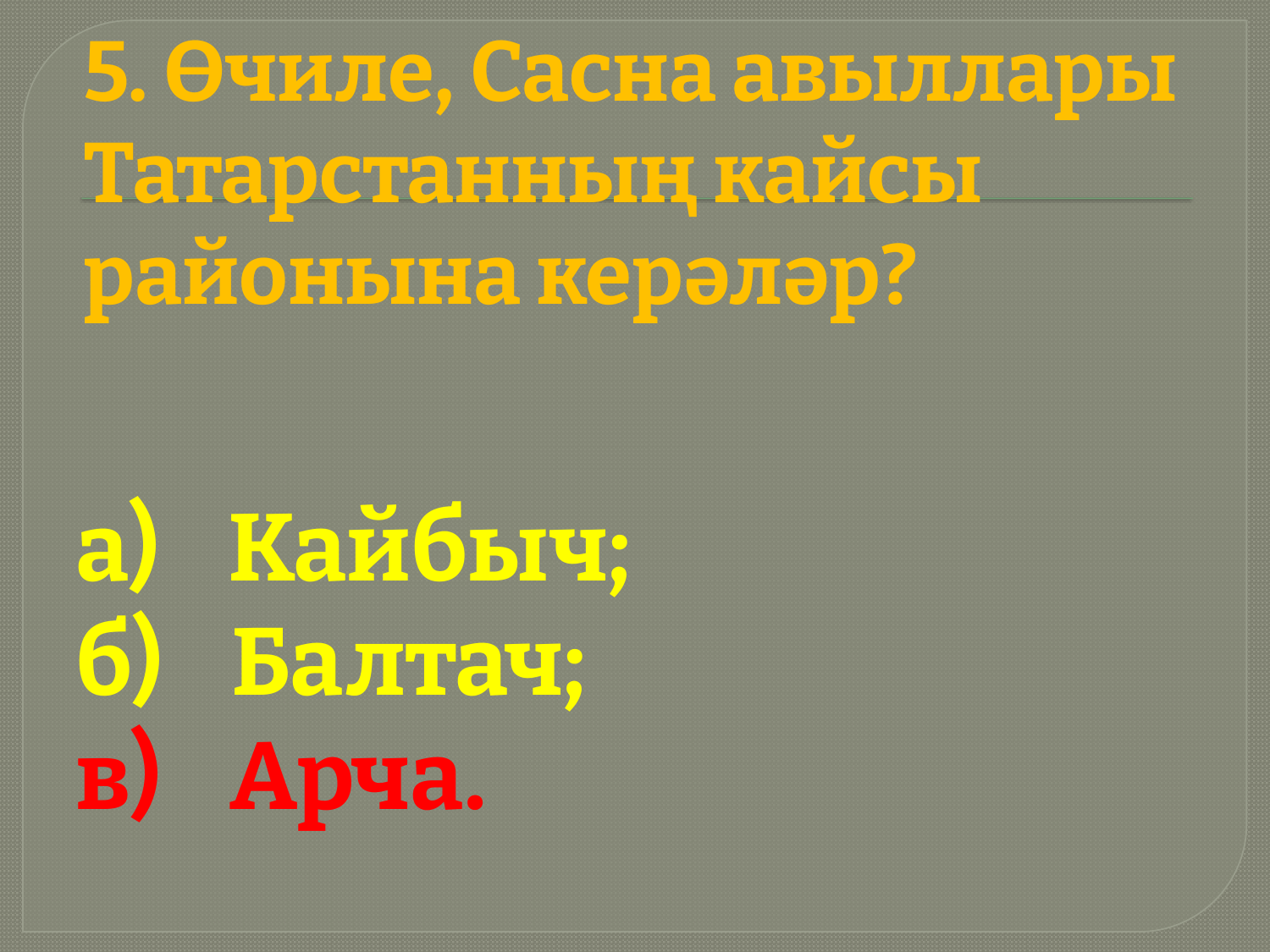

# 5. Өчиле, Сасна авыллары Татарстанның кайсы районына керәләр?

а)    Кайбыч;
б)    Балтач;
в)    Арча.